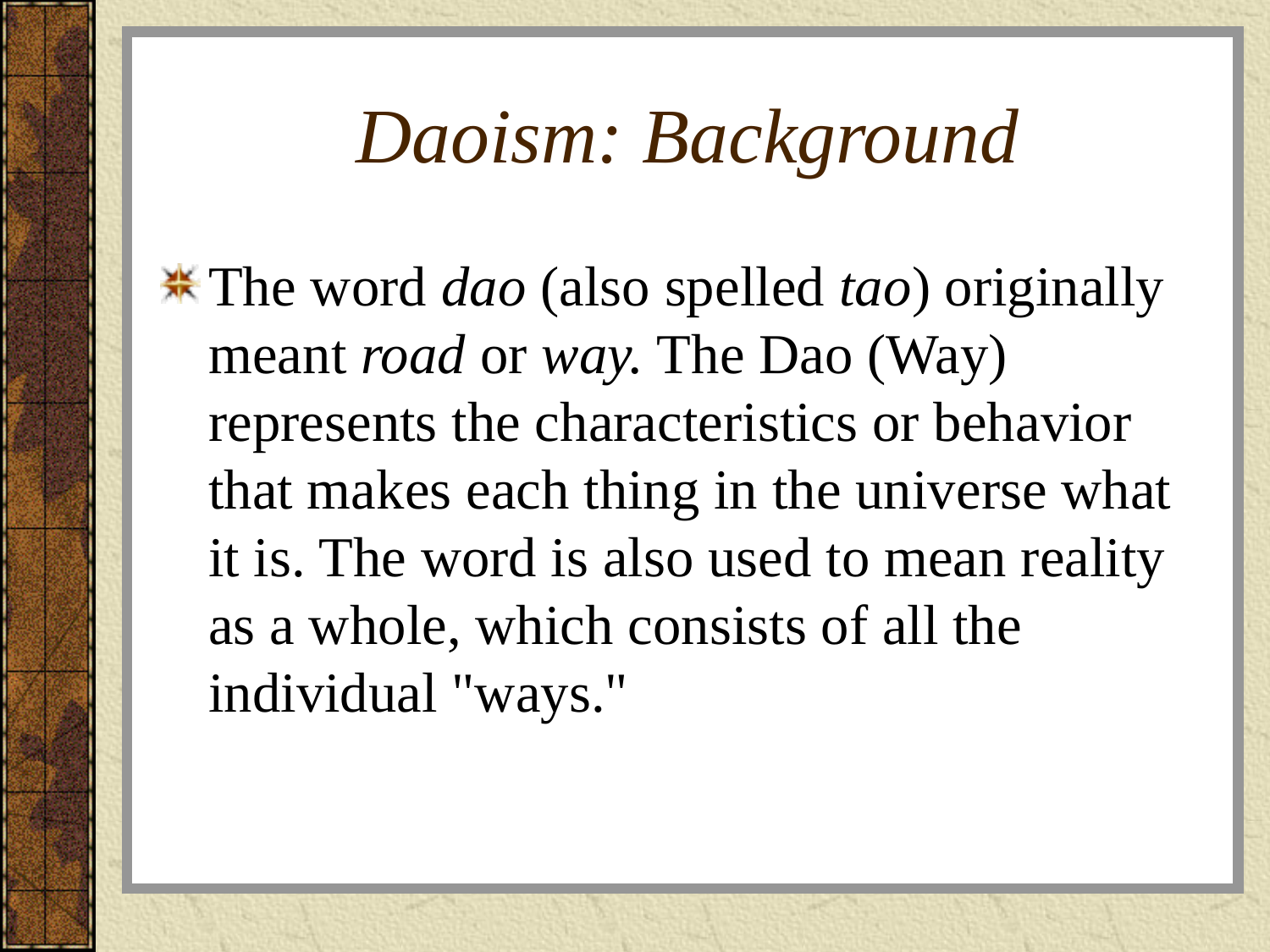

# Daoism: Background
The word dao (also spelled tao) originally meant road or way. The Dao (Way) represents the characteristics or behavior that makes each thing in the universe what it is. The word is also used to mean reality as a whole, which consists of all the individual "ways."